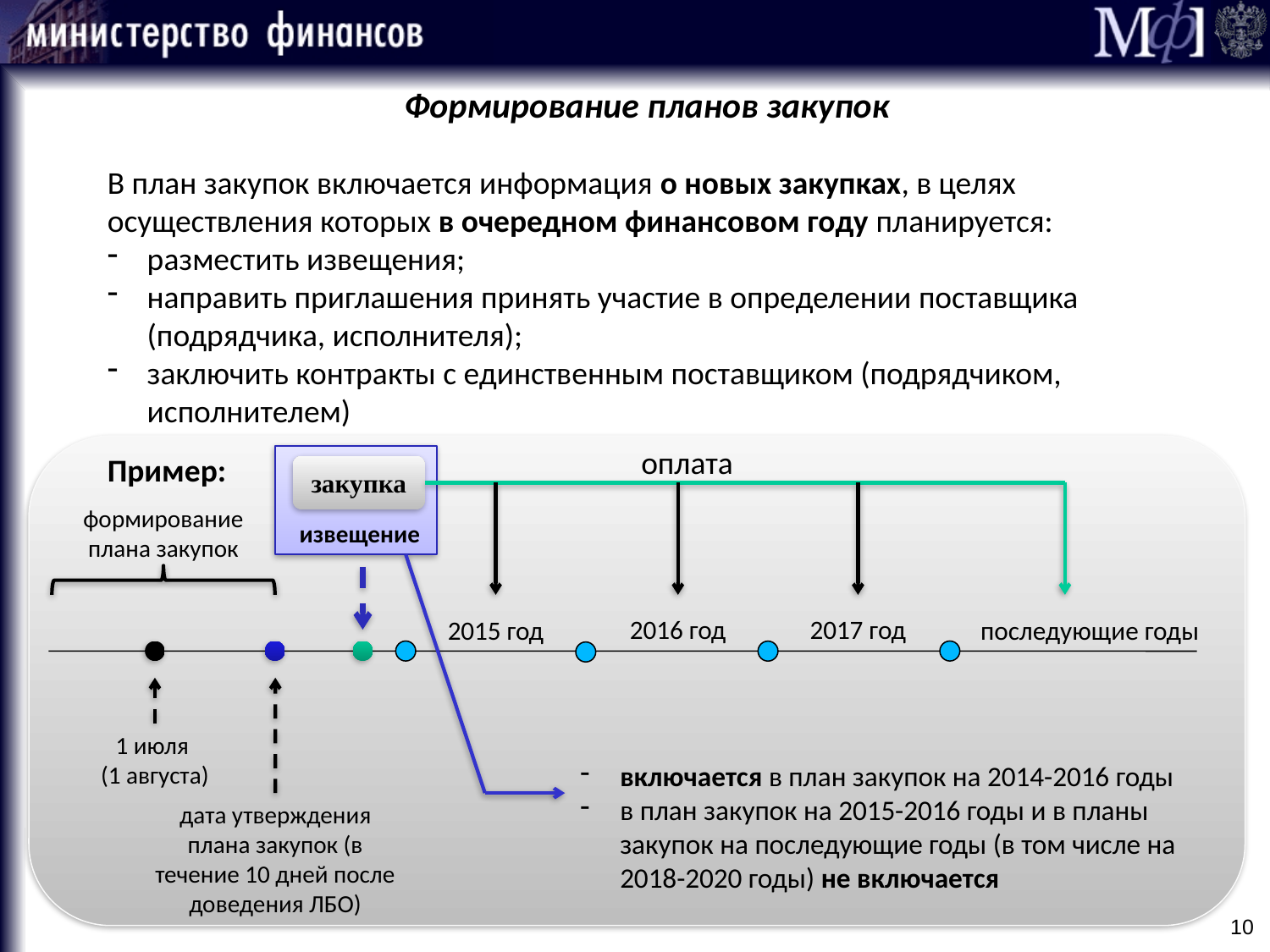

Формирование планов закупок
В план закупок включается информация о новых закупках, в целях осуществления которых в очередном финансовом году планируется:
разместить извещения;
направить приглашения принять участие в определении поставщика (подрядчика, исполнителя);
заключить контракты с единственным поставщиком (подрядчиком, исполнителем)

Пример:

оплата

закупка

формирование
плана закупок
извещение
2016 год
2017 год
2015 год
последующие годы

1 июля
(1 августа)
включается в план закупок на 2014-2016 годы
в план закупок на 2015-2016 годы и в планы закупок на последующие годы (в том числе на 2018-2020 годы) не включается
дата утверждения плана закупок (в течение 10 дней после доведения ЛБО)
10